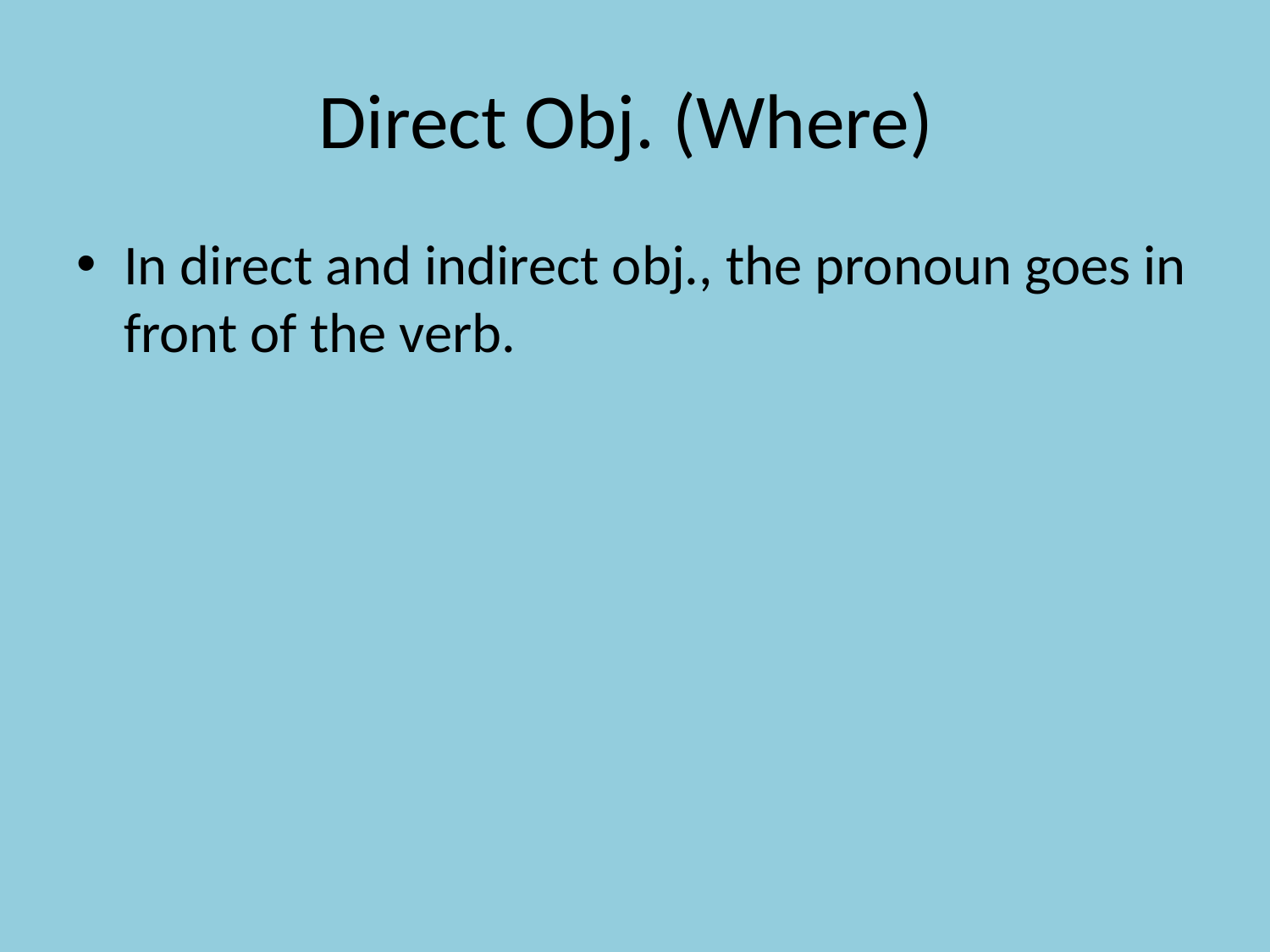

# Direct Obj. (Where)
In direct and indirect obj., the pronoun goes in front of the verb.